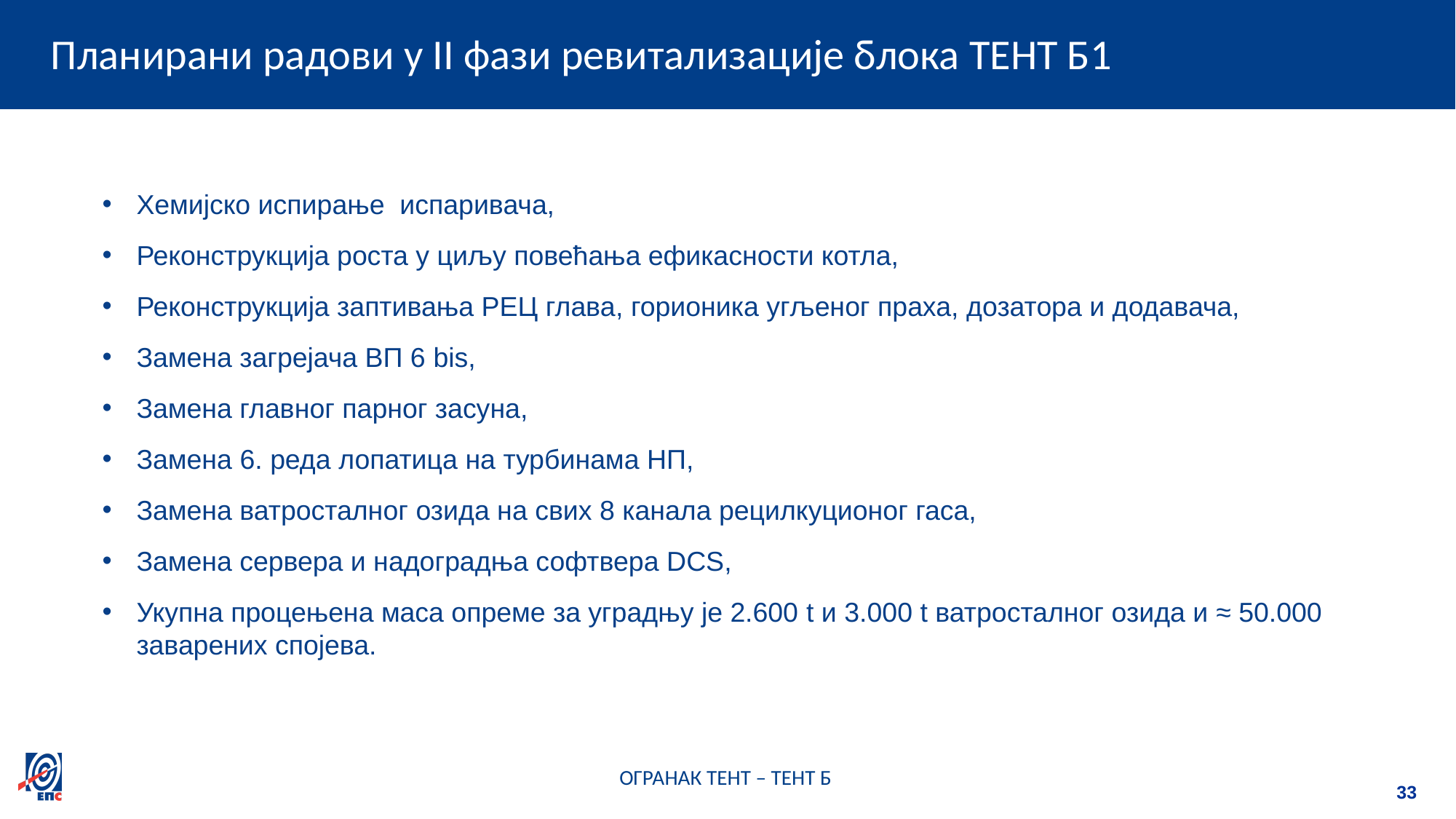

# Планирани радови у II фази ревитализације блока ТЕНТ Б1
Хемијско испирање  испаривача,
Реконструкција роста у циљу повећања ефикасности котла,
Реконструкција заптивања РЕЦ глава, горионика угљеног праха, дозатора и додавача,
Замена загрејача ВП 6 bis,
Замена главног парног засуна,
Замена 6. реда лопатица на турбинама НП,
Замена ватросталног озида на свих 8 канала рецилкуционог гаса,
Замена сервера и надоградња софтвера DCS,
Укупна процењена маса опреме за уградњу је 2.600 t и 3.000 t ватросталног озида и ≈ 50.000 заварених спојева.

ОГРАНАК ТЕНТ – ТЕНТ Б